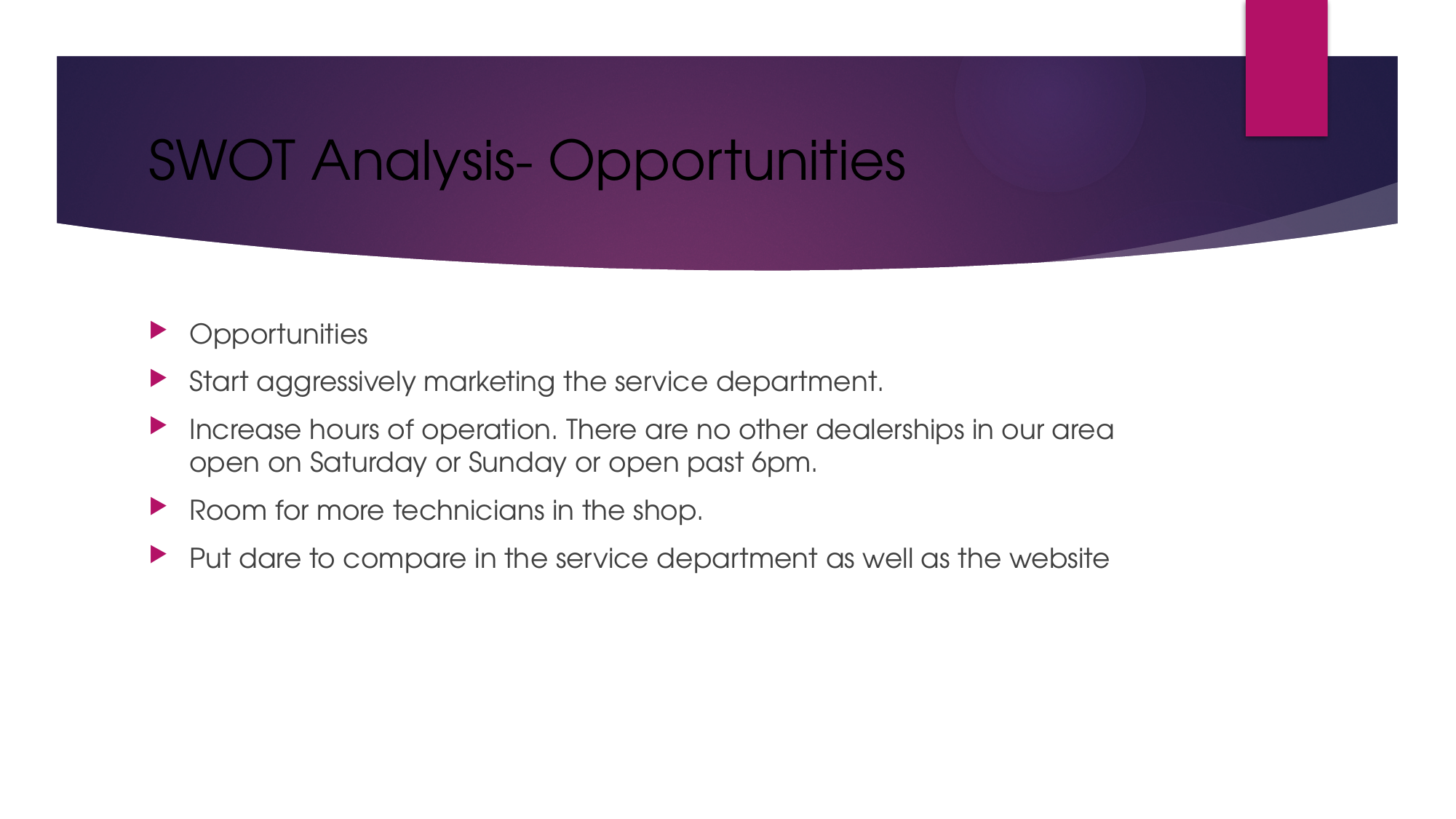

# SWOT Analysis- Opportunities
Opportunities
Start aggressively marketing the service department.
Increase hours of operation. There are no other dealerships in our area open on Saturday or Sunday or open past 6pm.
Room for more technicians in the shop.
Put dare to compare in the service department as well as the website